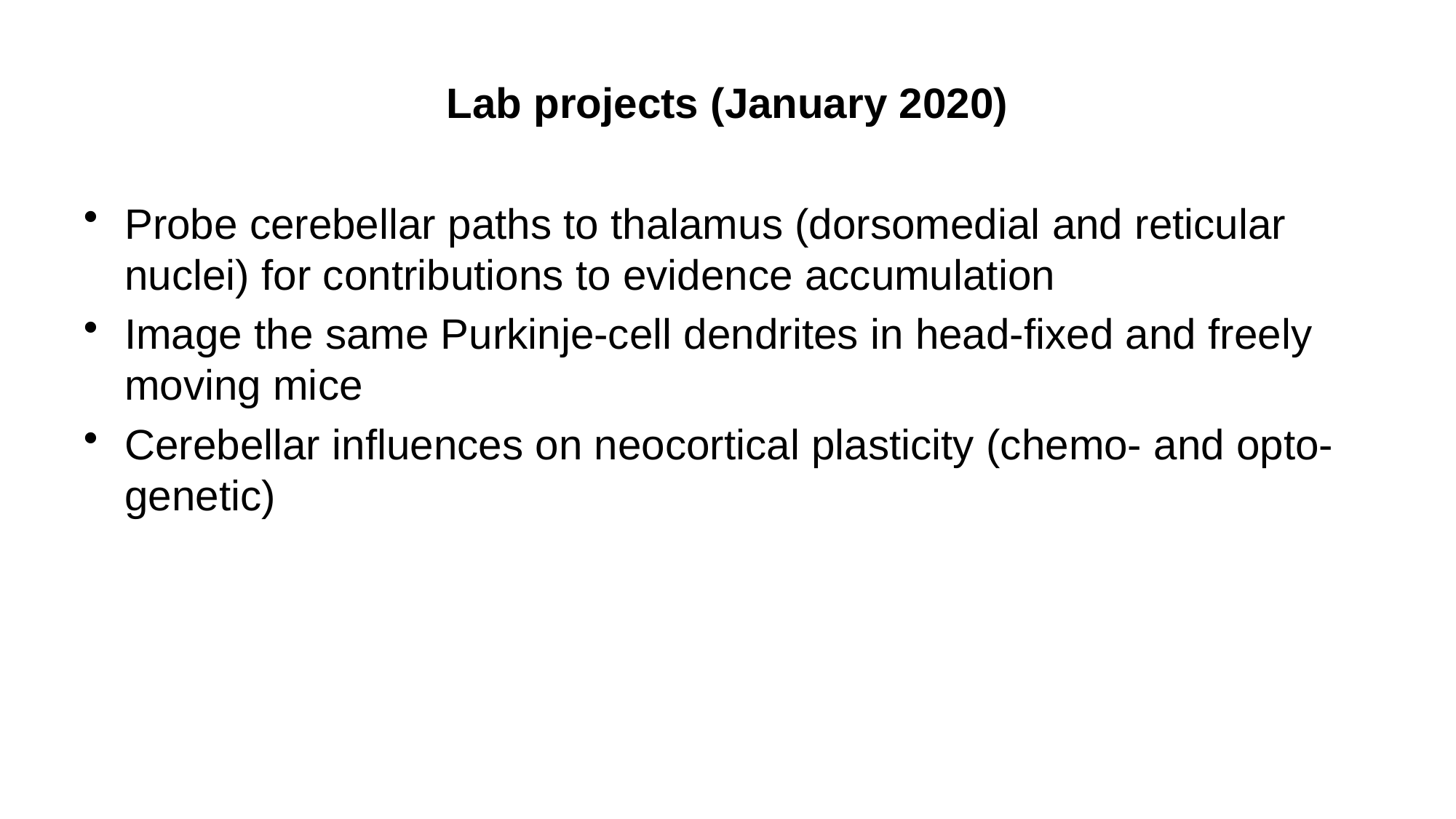

# Lab projects (January 2020)
Probe cerebellar paths to thalamus (dorsomedial and reticular nuclei) for contributions to evidence accumulation
Image the same Purkinje-cell dendrites in head-fixed and freely moving mice
Cerebellar influences on neocortical plasticity (chemo- and opto-genetic)